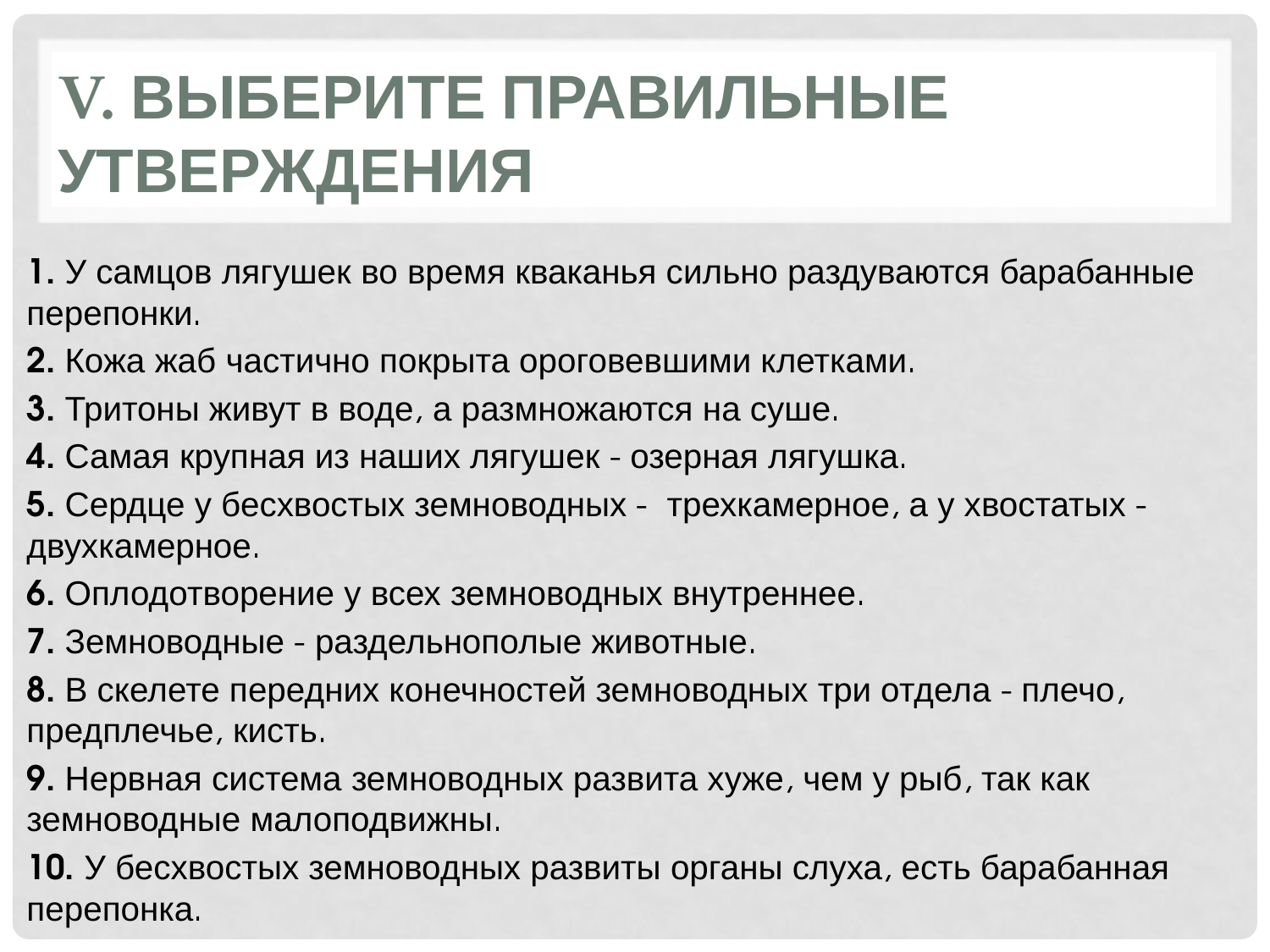

# V. Выберите правильные утверждения
1. У самцов лягушек во время кваканья сильно раздуваются барабанные перепонки.
2. Кожа жаб частично покрыта ороговевшими клетками.
3. Тритоны живут в воде, а размножаются на суше.
4. Самая крупная из наших лягушек - озерная лягушка.
5. Сердце у бесхвостых земноводных -  трехкамерное, а у хвостатых - двухкамерное.
6. Оплодотворение у всех земноводных внутреннее.
7. Земноводные - раздельнополые животные.
8. В скелете передних конечностей земноводных три отдела - плечо, предплечье, кисть.
9. Нервная система земноводных развита хуже, чем у рыб, так как земноводные малоподвижны.
10. У бесхвостых земноводных развиты органы слуха, есть барабанная перепонка.